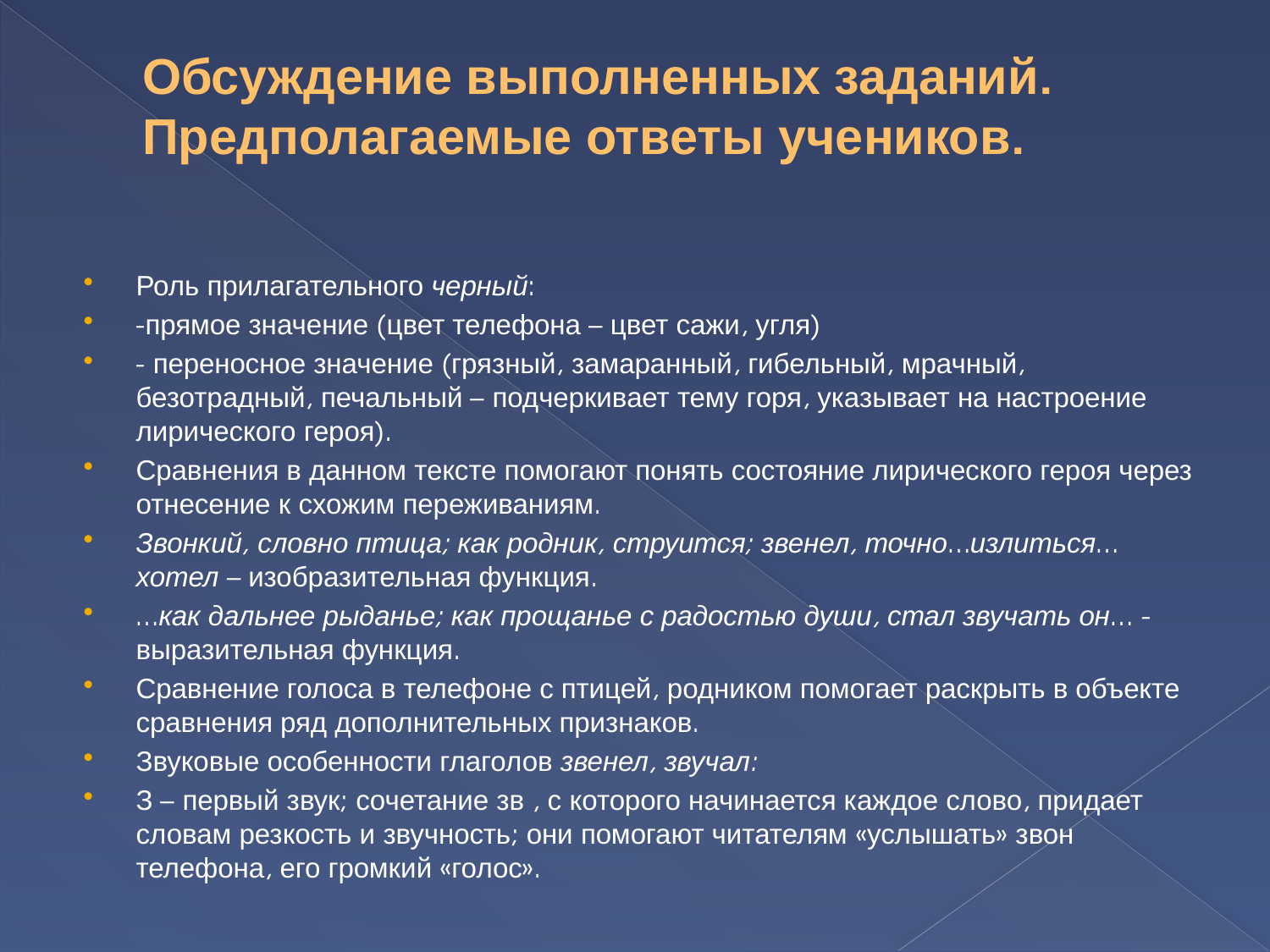

# Обсуждение выполненных заданий. Предполагаемые ответы учеников.
Роль прилагательного черный:
-прямое значение (цвет телефона – цвет сажи, угля)
- переносное значение (грязный, замаранный, гибельный, мрачный, безотрадный, печальный – подчеркивает тему горя, указывает на настроение лирического героя).
Сравнения в данном тексте помогают понять состояние лирического героя через отнесение к схожим переживаниям.
Звонкий, словно птица; как родник, струится; звенел, точно…излиться…хотел – изобразительная функция.
…как дальнее рыданье; как прощанье с радостью души, стал звучать он… - выразительная функция.
Сравнение голоса в телефоне с птицей, родником помогает раскрыть в объекте сравнения ряд дополнительных признаков.
Звуковые особенности глаголов звенел, звучал:
З – первый звук; сочетание зв , с которого начинается каждое слово, придает словам резкость и звучность; они помогают читателям «услышать» звон телефона, его громкий «голос».